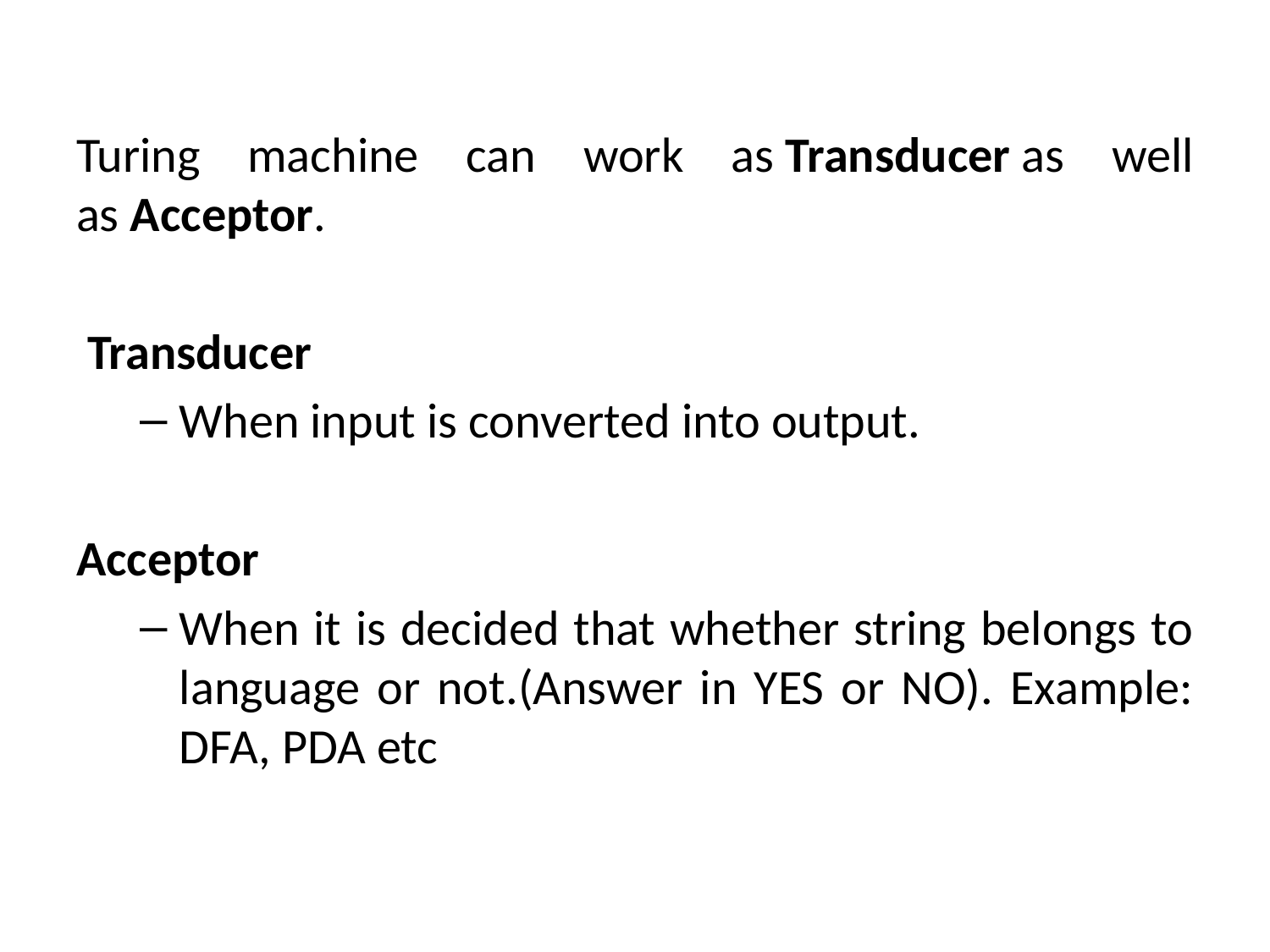

Turing machine can work as Transducer as well as Acceptor.

 Transducer
When input is converted into output.

Acceptor
When it is decided that whether string belongs to language or not.(Answer in YES or NO). Example: DFA, PDA etc